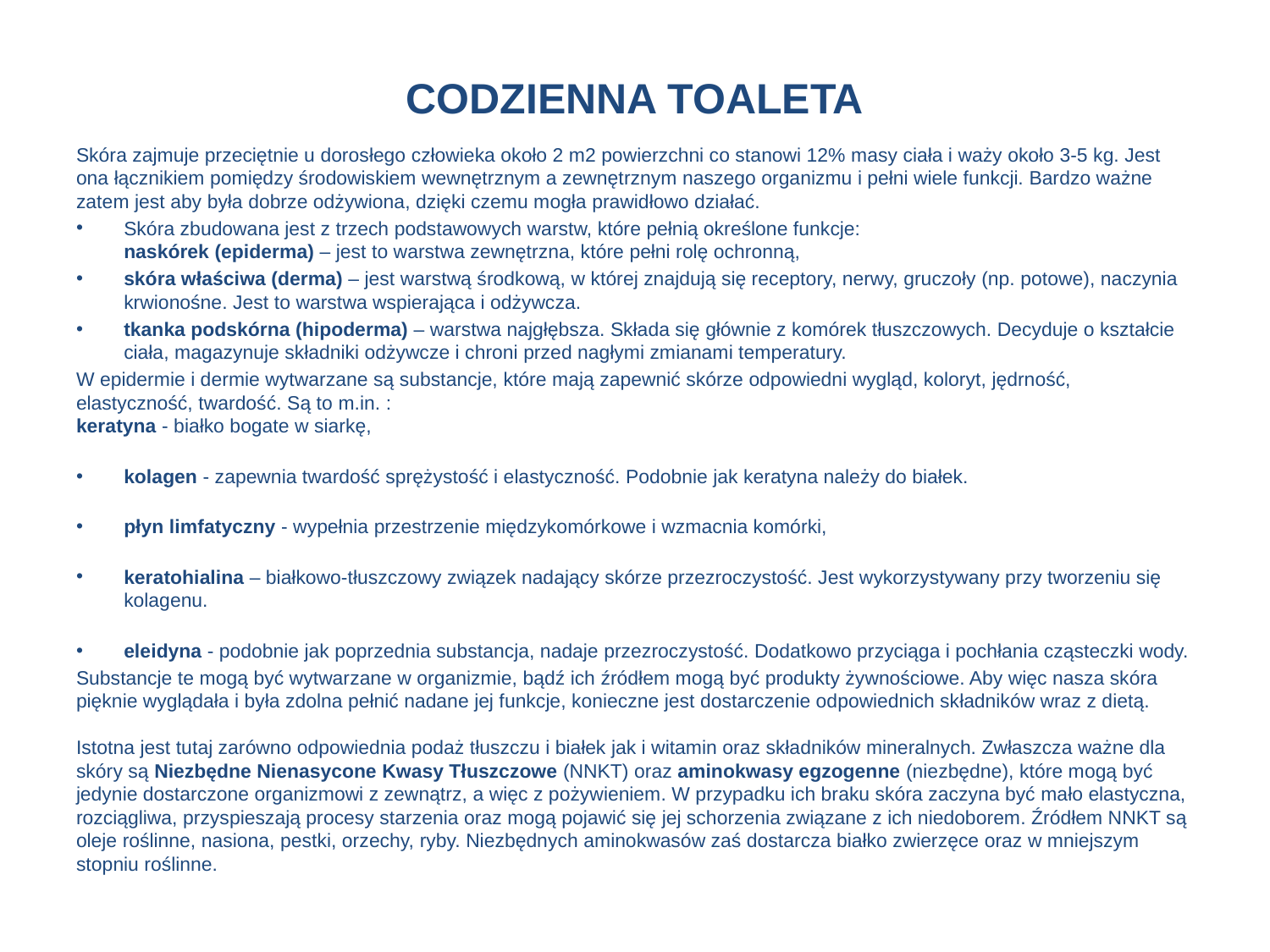

# CODZIENNA TOALETA
Skóra zajmuje przeciętnie u dorosłego człowieka około 2 m2 powierzchni co stanowi 12% masy ciała i waży około 3-5 kg. Jest ona łącznikiem pomiędzy środowiskiem wewnętrznym a zewnętrznym naszego organizmu i pełni wiele funkcji. Bardzo ważne zatem jest aby była dobrze odżywiona, dzięki czemu mogła prawidłowo działać.
Skóra zbudowana jest z trzech podstawowych warstw, które pełnią określone funkcje:
naskórek (epiderma) – jest to warstwa zewnętrzna, które pełni rolę ochronną,
skóra właściwa (derma) – jest warstwą środkową, w której znajdują się receptory, nerwy, gruczoły (np. potowe), naczynia krwionośne. Jest to warstwa wspierająca i odżywcza.
tkanka podskórna (hipoderma) – warstwa najgłębsza. Składa się głównie z komórek tłuszczowych. Decyduje o kształcie ciała, magazynuje składniki odżywcze i chroni przed nagłymi zmianami temperatury.
W epidermie i dermie wytwarzane są substancje, które mają zapewnić skórze odpowiedni wygląd, koloryt, jędrność, elastyczność, twardość. Są to m.in. :
keratyna - białko bogate w siarkę,
kolagen - zapewnia twardość sprężystość i elastyczność. Podobnie jak keratyna należy do białek.
płyn limfatyczny - wypełnia przestrzenie międzykomórkowe i wzmacnia komórki,
keratohialina – białkowo-tłuszczowy związek nadający skórze przezroczystość. Jest wykorzystywany przy tworzeniu się kolagenu.
eleidyna - podobnie jak poprzednia substancja, nadaje przezroczystość. Dodatkowo przyciąga i pochłania cząsteczki wody.
Substancje te mogą być wytwarzane w organizmie, bądź ich źródłem mogą być produkty żywnościowe. Aby więc nasza skóra pięknie wyglądała i była zdolna pełnić nadane jej funkcje, konieczne jest dostarczenie odpowiednich składników wraz z dietą.
Istotna jest tutaj zarówno odpowiednia podaż tłuszczu i białek jak i witamin oraz składników mineralnych. Zwłaszcza ważne dla skóry są Niezbędne Nienasycone Kwasy Tłuszczowe (NNKT) oraz aminokwasy egzogenne (niezbędne), które mogą być jedynie dostarczone organizmowi z zewnątrz, a więc z pożywieniem. W przypadku ich braku skóra zaczyna być mało elastyczna, rozciągliwa, przyspieszają procesy starzenia oraz mogą pojawić się jej schorzenia związane z ich niedoborem. Źródłem NNKT są oleje roślinne, nasiona, pestki, orzechy, ryby. Niezbędnych aminokwasów zaś dostarcza białko zwierzęce oraz w mniejszym stopniu roślinne.